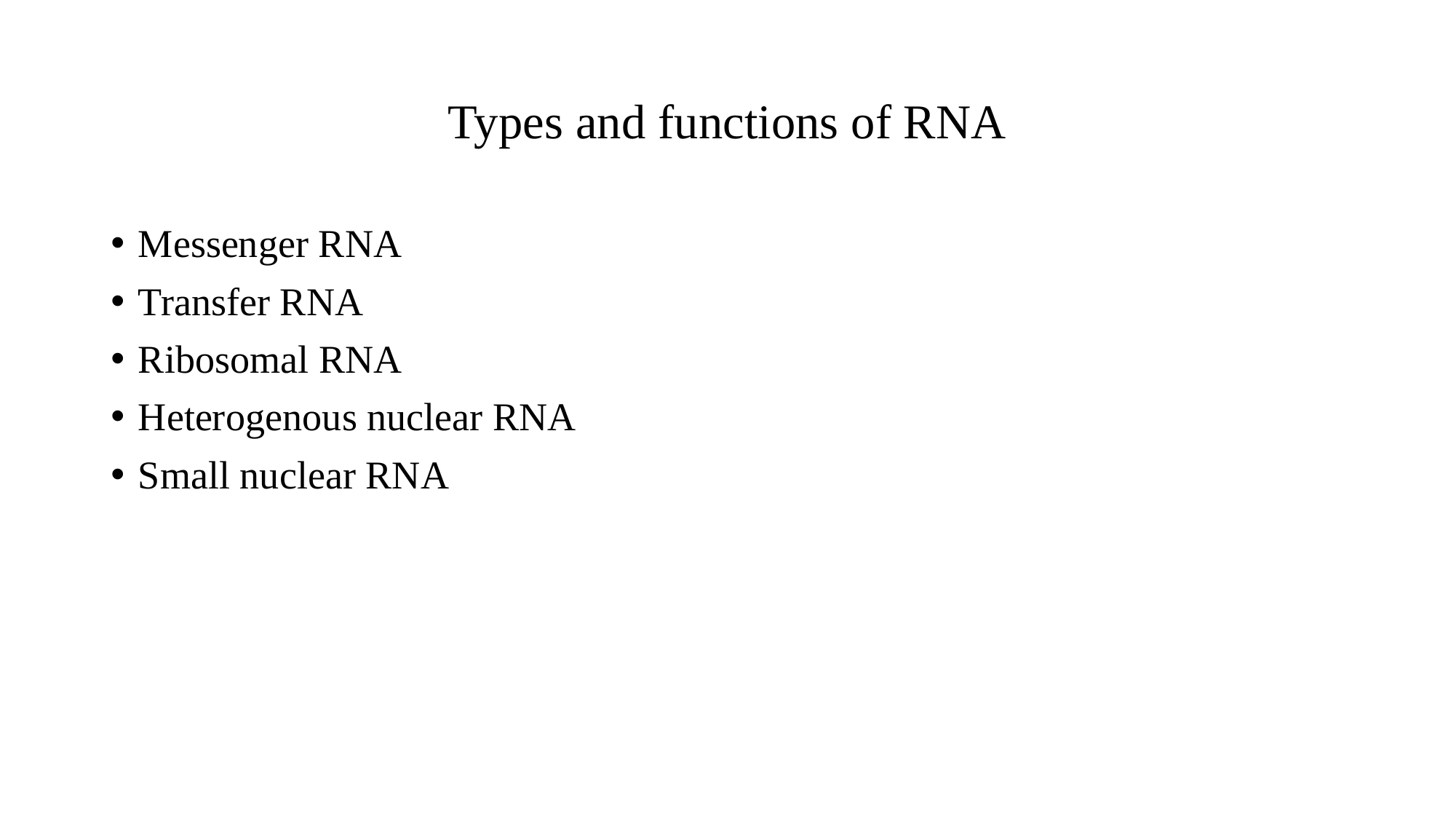

# Types and functions of RNA
Messenger RNA
Transfer RNA
Ribosomal RNA
Heterogenous nuclear RNA
Small nuclear RNA